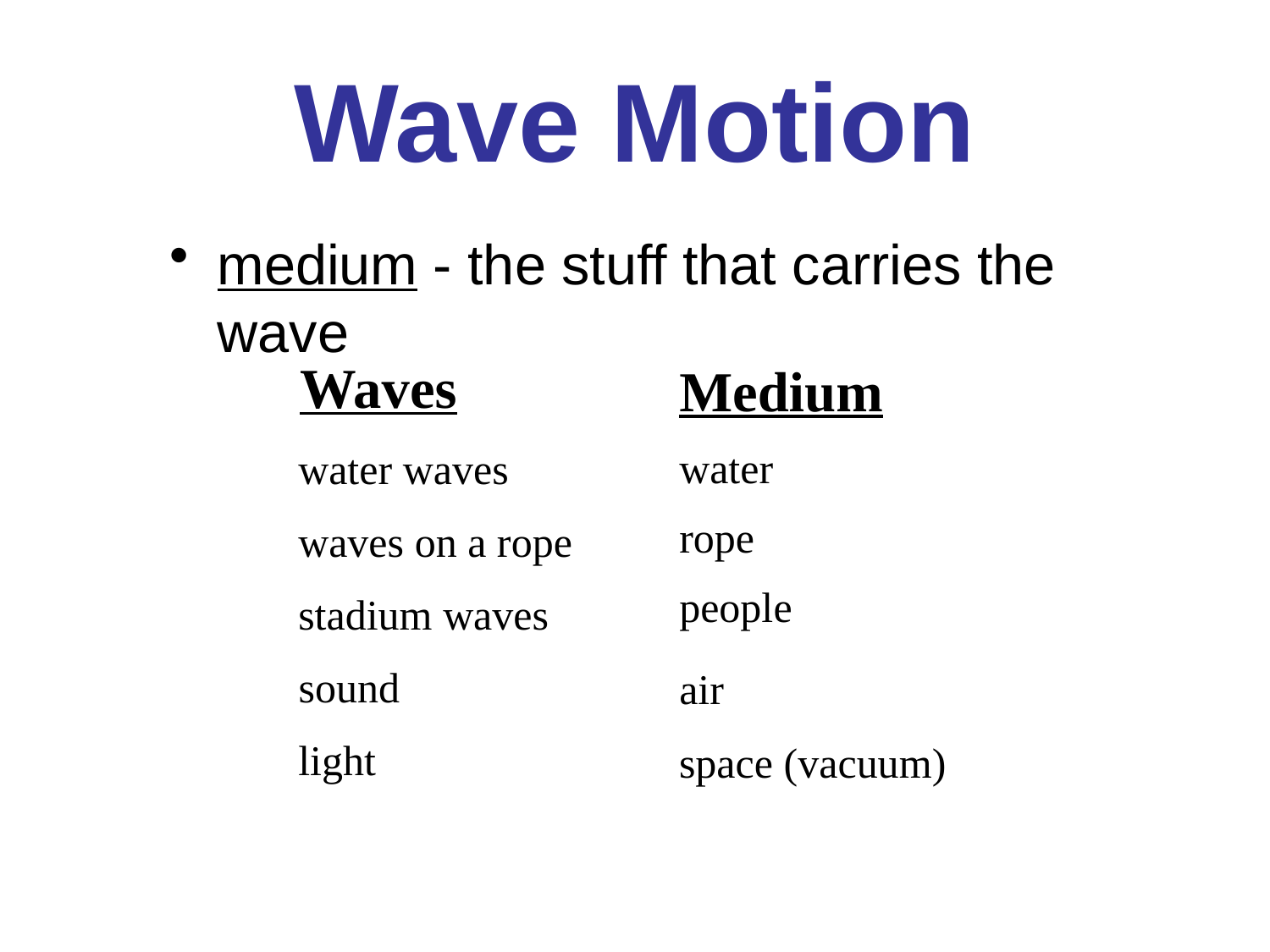

# Wave Motion
medium - the stuff that carries the wave
Waves
Medium
water
water waves
rope
waves on a rope
people
stadium waves
sound
air
light
space (vacuum)